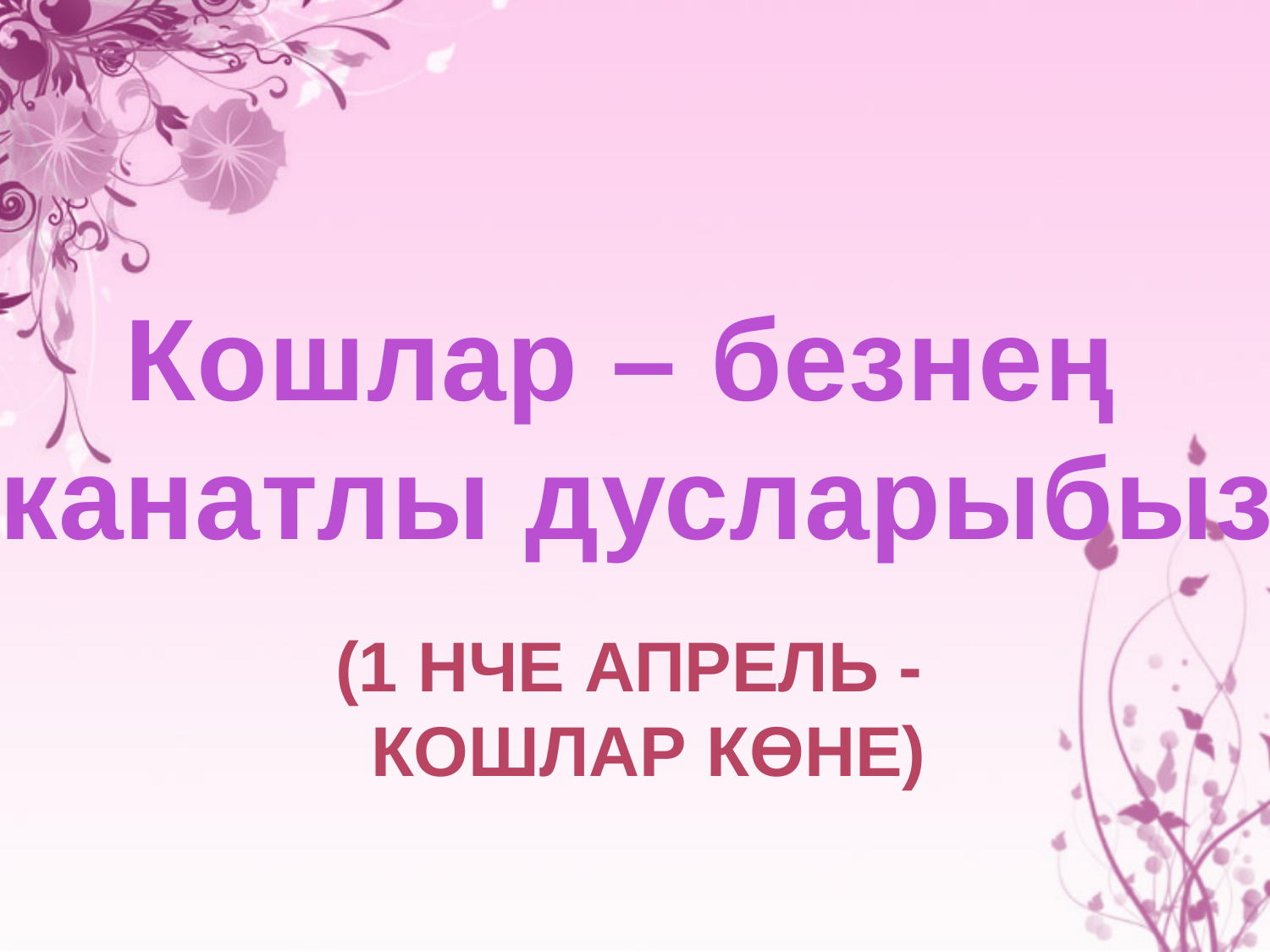

Кошлар – безнең
канатлы дусларыбыз
(1 нче апрель -
кошлар көне)